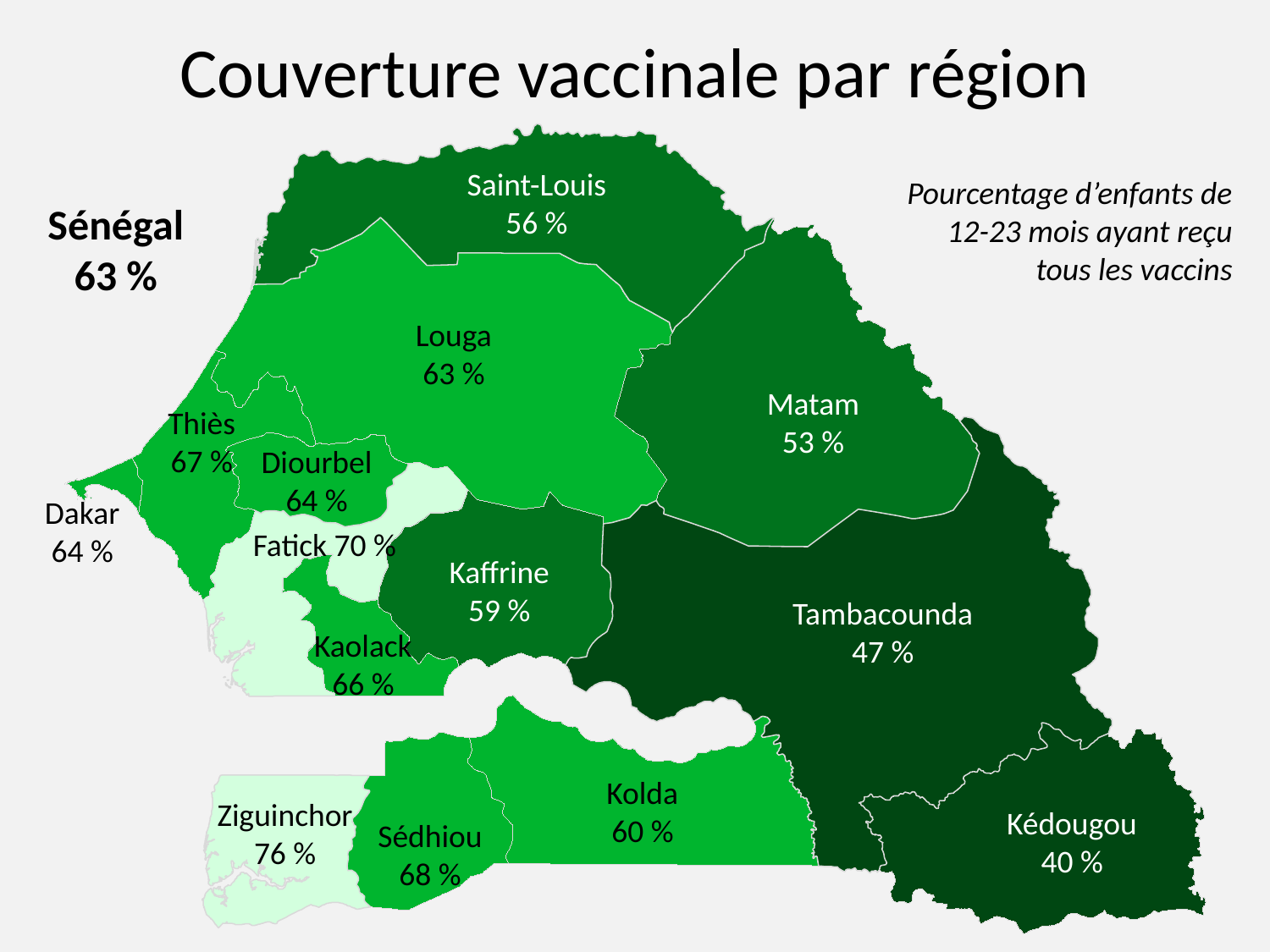

# Couverture vaccinale par région

Saint-Louis
56 %
Pourcentage d’enfants de 12-23 mois ayant reçu tous les vaccins
Sénégal
63 %
Louga
63 %
Matam
53 %
Thiès
67 %
Diourbel
64 %
Dakar
64 %
Fatick 70 %
Kaffrine
59 %
Tambacounda
47 %
Kaolack
66 %
Kolda
60 %
Ziguinchor
76 %
Kédougou
40 %
Sédhiou
68 %